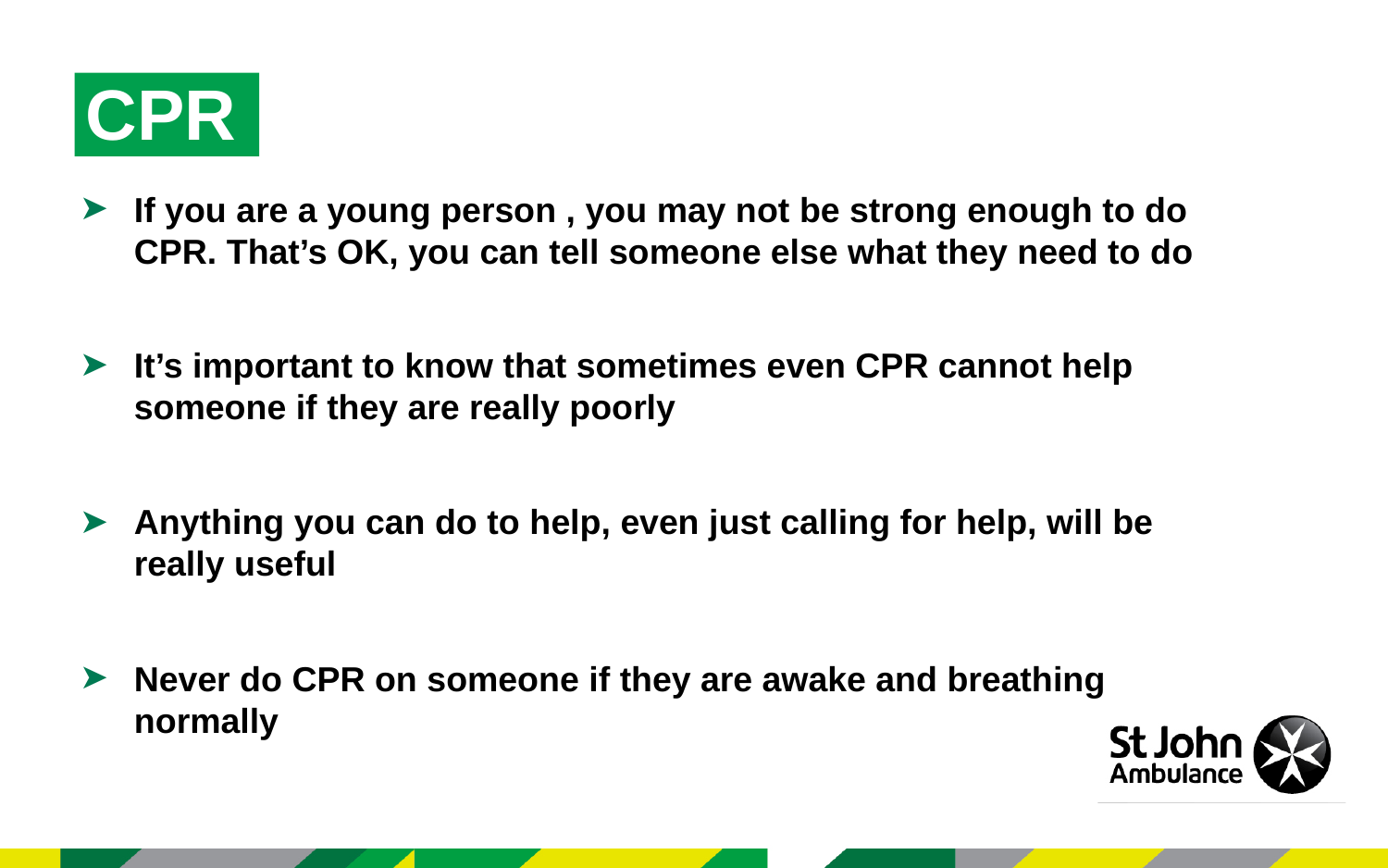

CPR
If you are a young person , you may not be strong enough to do CPR. That’s OK, you can tell someone else what they need to do

It’s important to know that sometimes even CPR cannot help someone if they are really poorly

Anything you can do to help, even just calling for help, will be really useful

Never do CPR on someone if they are awake and breathing normally